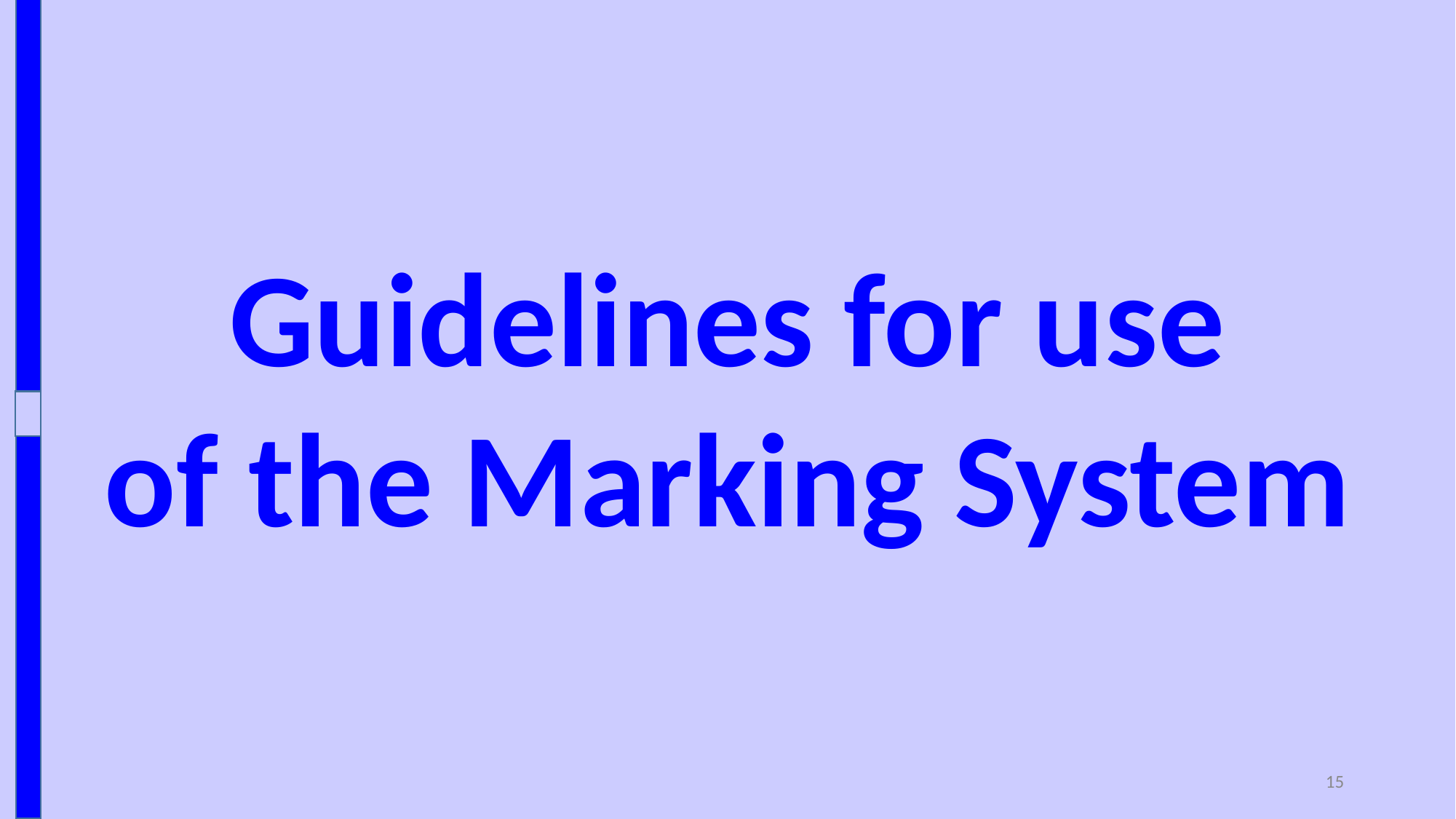

Guidelines for use
of the Marking System

15